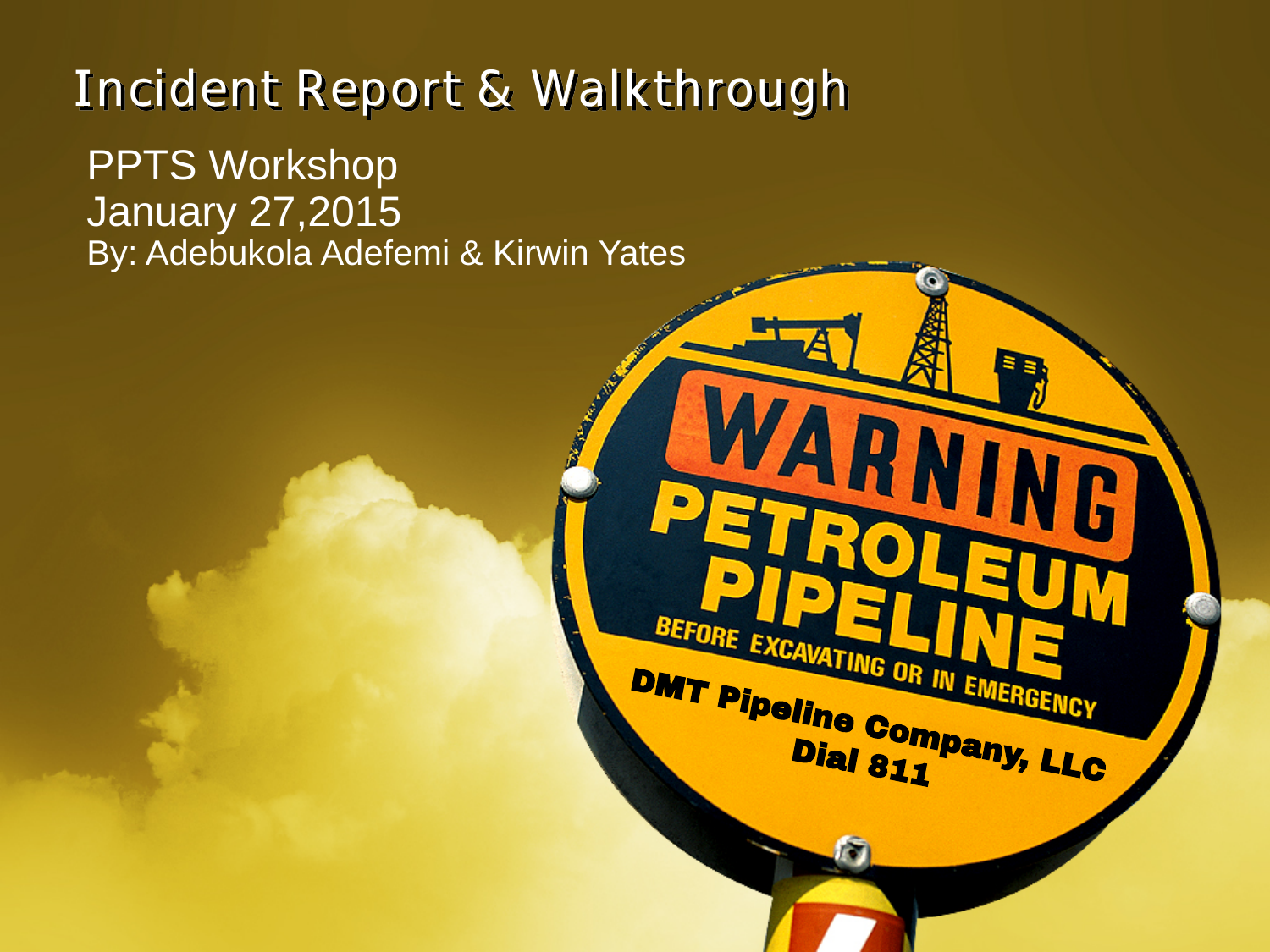

# Incident Report & Walkthrough
PPTS Workshop
January 27,2015
By: Adebukola Adefemi & Kirwin Yates
DMT Pipeline Company, LLC
Dial 811